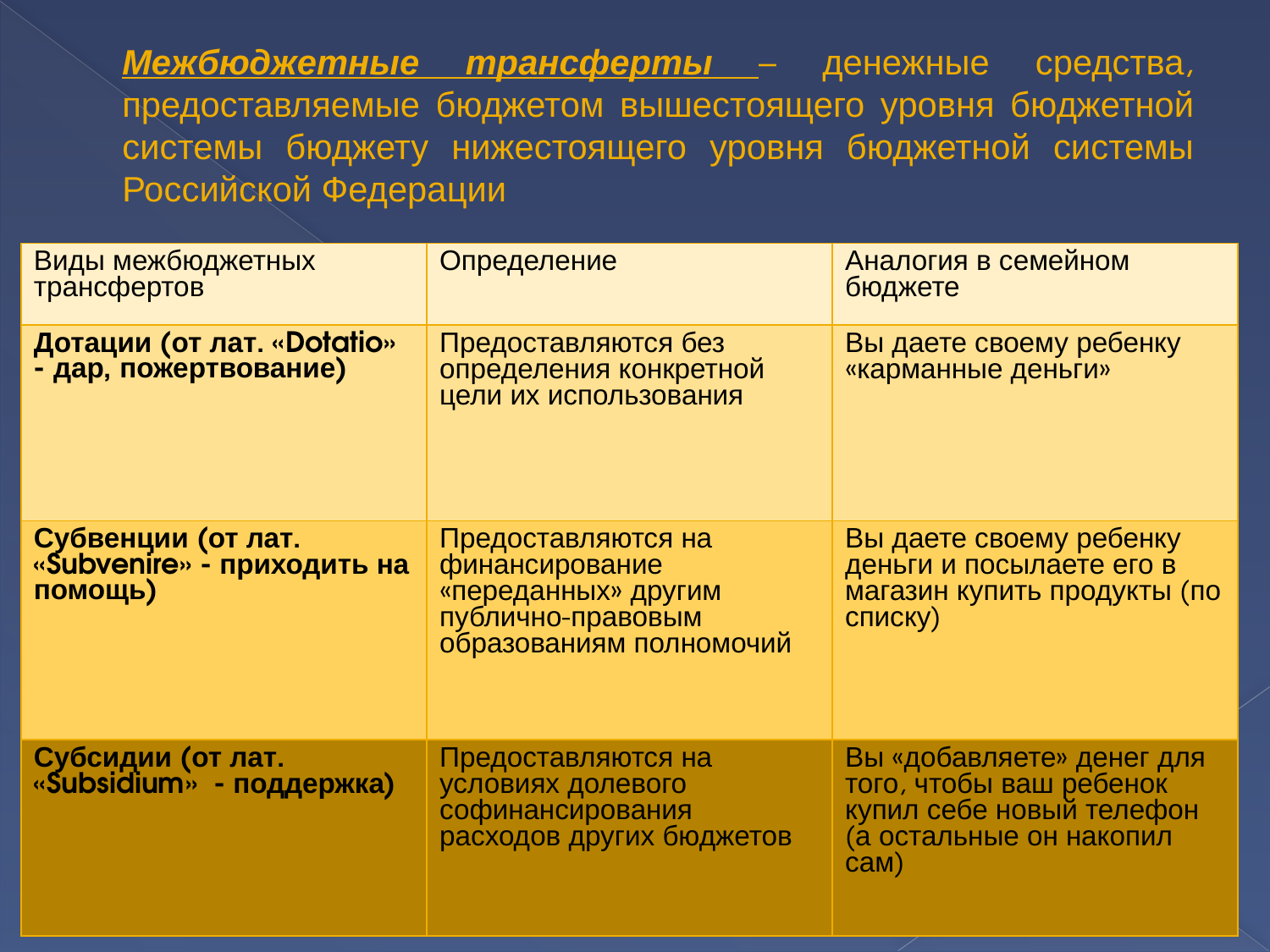

# Межбюджетные трансферты – денежные средства, предоставляемые бюджетом вышестоящего уровня бюджетной системы бюджету нижестоящего уровня бюджетной системы Российской Федерации
| Виды межбюджетных трансфертов | Определение | Аналогия в семейном бюджете |
| --- | --- | --- |
| Дотации (от лат. «Dotatio» - дар, пожертвование) | Предоставляются без определения конкретной цели их использования | Вы даете своему ребенку «карманные деньги» |
| Субвенции (от лат. «Subvenire» - приходить на помощь) | Предоставляются на финансирование «переданных» другим публично-правовым образованиям полномочий | Вы даете своему ребенку деньги и посылаете его в магазин купить продукты (по списку) |
| Субсидии (от лат. «Subsidium» - поддержка) | Предоставляются на условиях долевого софинансирования расходов других бюджетов | Вы «добавляете» денег для того, чтобы ваш ребенок купил себе новый телефон (а остальные он накопил сам) |